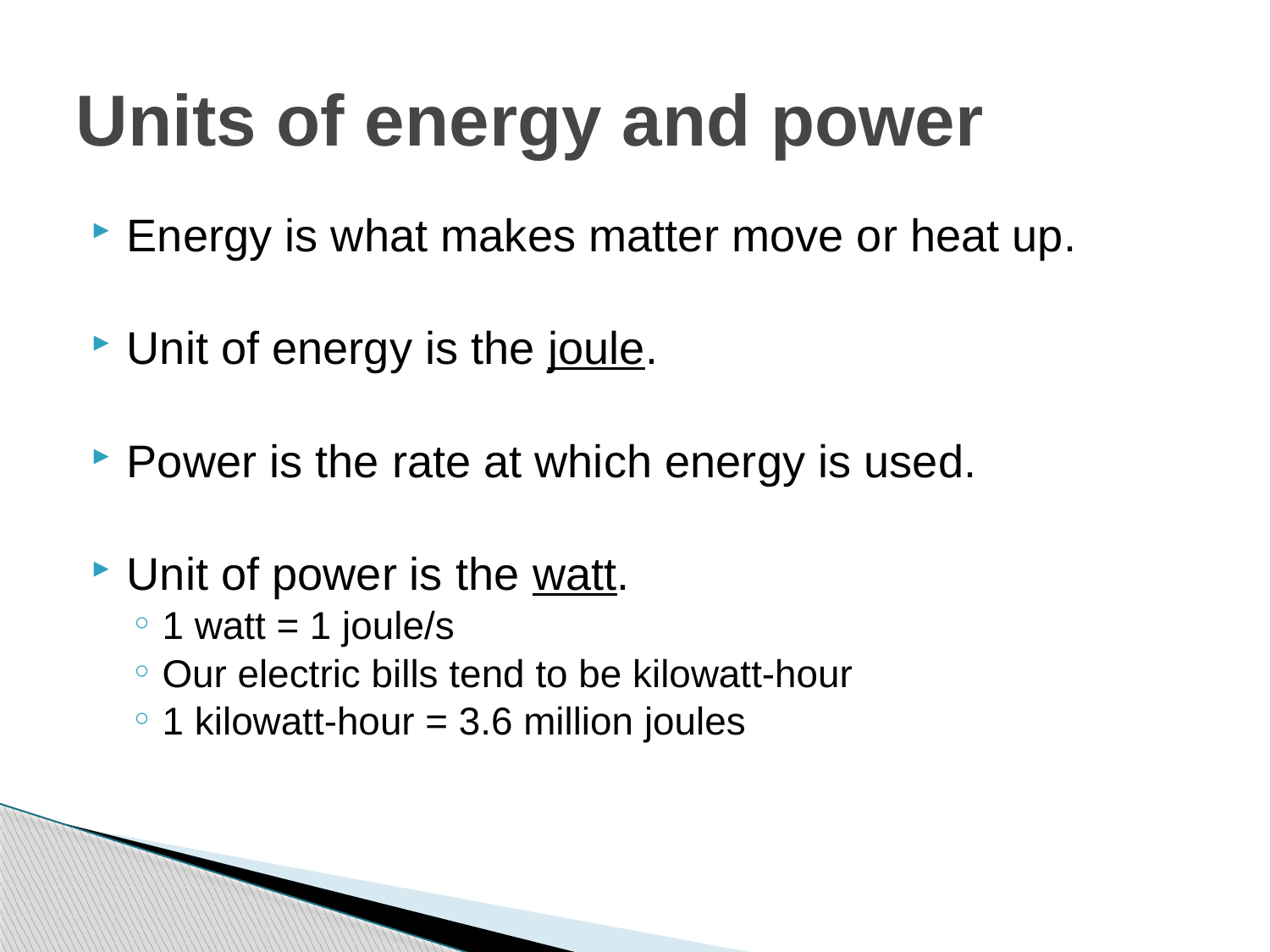

# Units of energy and power
Energy is what makes matter move or heat up.

Unit of energy is the joule.

Power is the rate at which energy is used.

Unit of power is the watt.
1 watt = 1 joule/s
Our electric bills tend to be kilowatt-hour
1 kilowatt-hour = 3.6 million joules